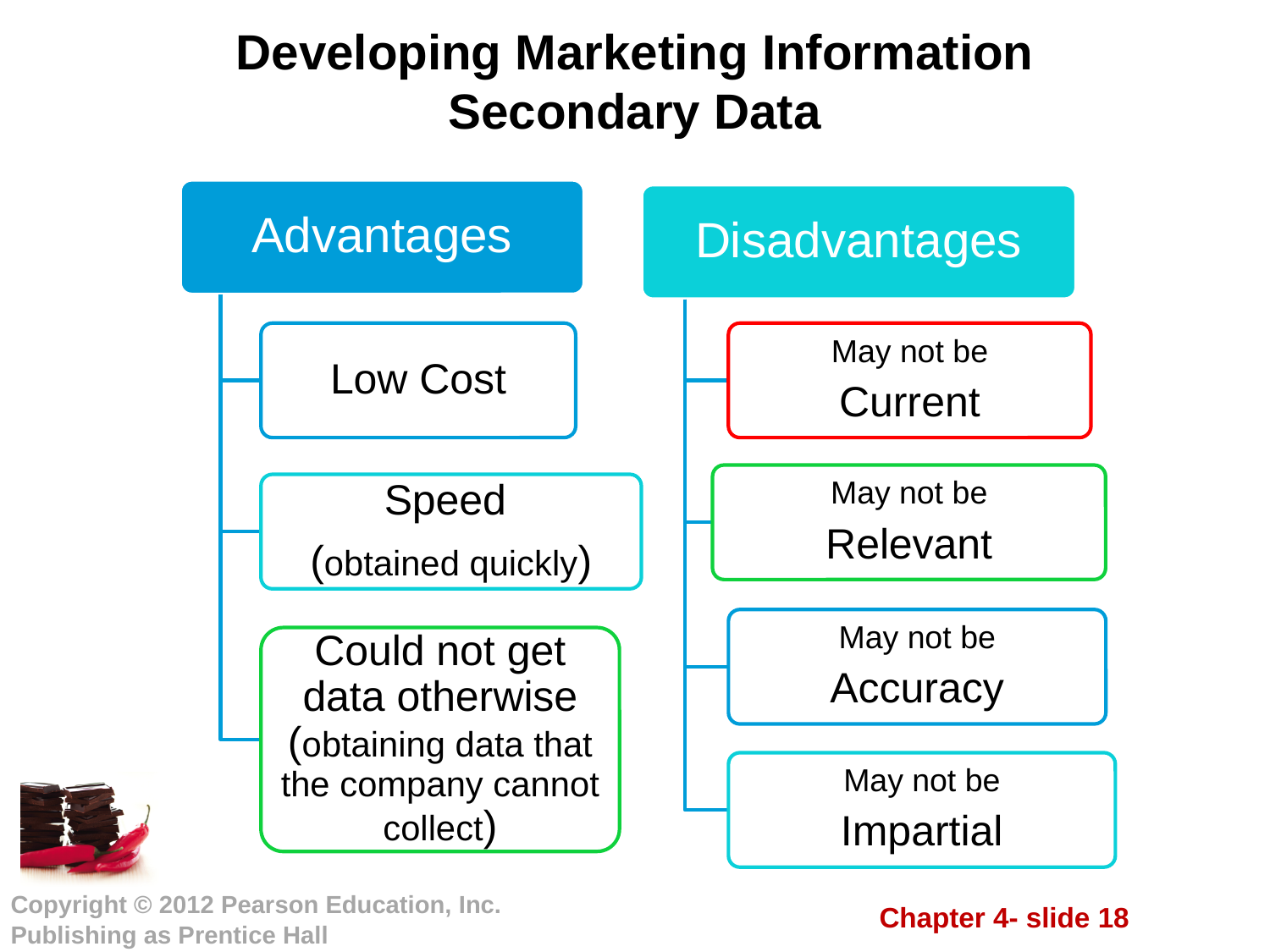

# Developing Marketing Information Secondary Data
Advantages
Low Cost
Speed
(obtained quickly)
Could not get data otherwise (obtaining data that the company cannot collect)
Disadvantages
May not be
Current
May not be
Relevant
May not be
Accuracy
May not be
Impartial